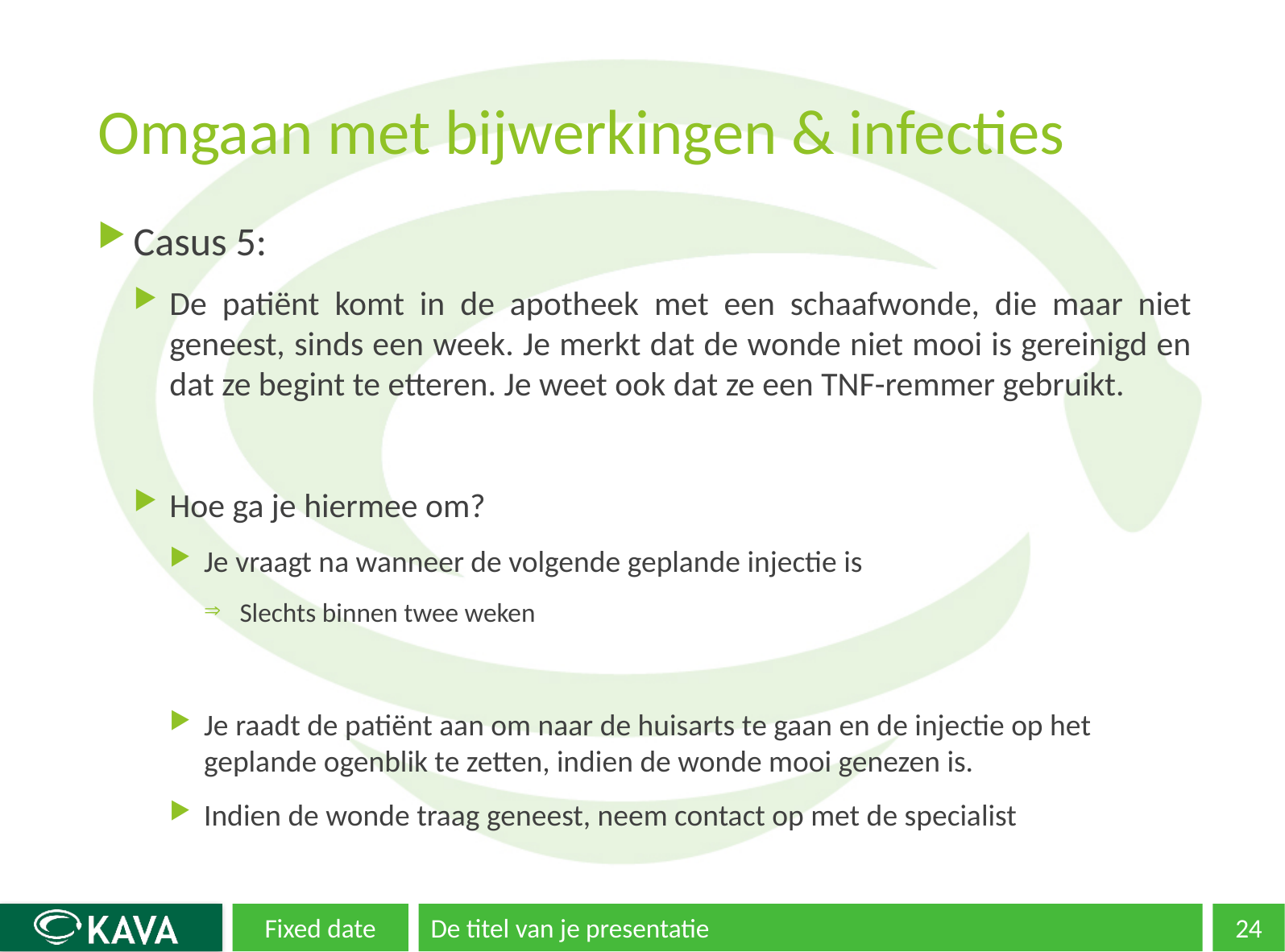

# Omgaan met bijwerkingen & infecties
Casus 5:
De patiënt komt in de apotheek met een schaafwonde, die maar niet geneest, sinds een week. Je merkt dat de wonde niet mooi is gereinigd en dat ze begint te etteren. Je weet ook dat ze een TNF-remmer gebruikt.

Hoe ga je hiermee om?
Je vraagt na wanneer de volgende geplande injectie is
Slechts binnen twee weken

Je raadt de patiënt aan om naar de huisarts te gaan en de injectie op het geplande ogenblik te zetten, indien de wonde mooi genezen is.
Indien de wonde traag geneest, neem contact op met de specialist
Fixed date
De titel van je presentatie
24